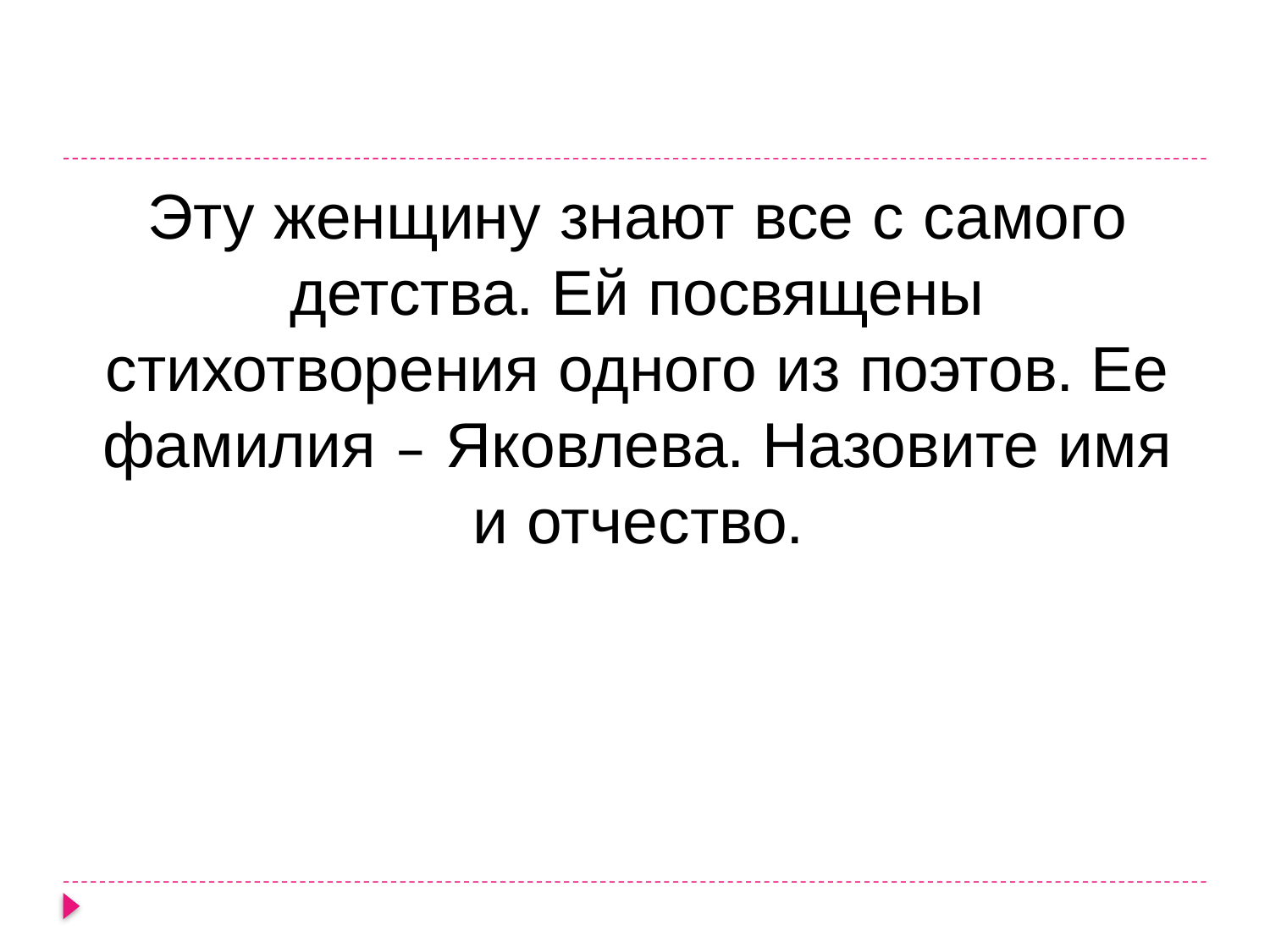

Эту женщину знают все с самого детства. Ей посвящены стихотворения одного из поэтов. Ее фамилия – Яковлева. Назовите имя и отчество.